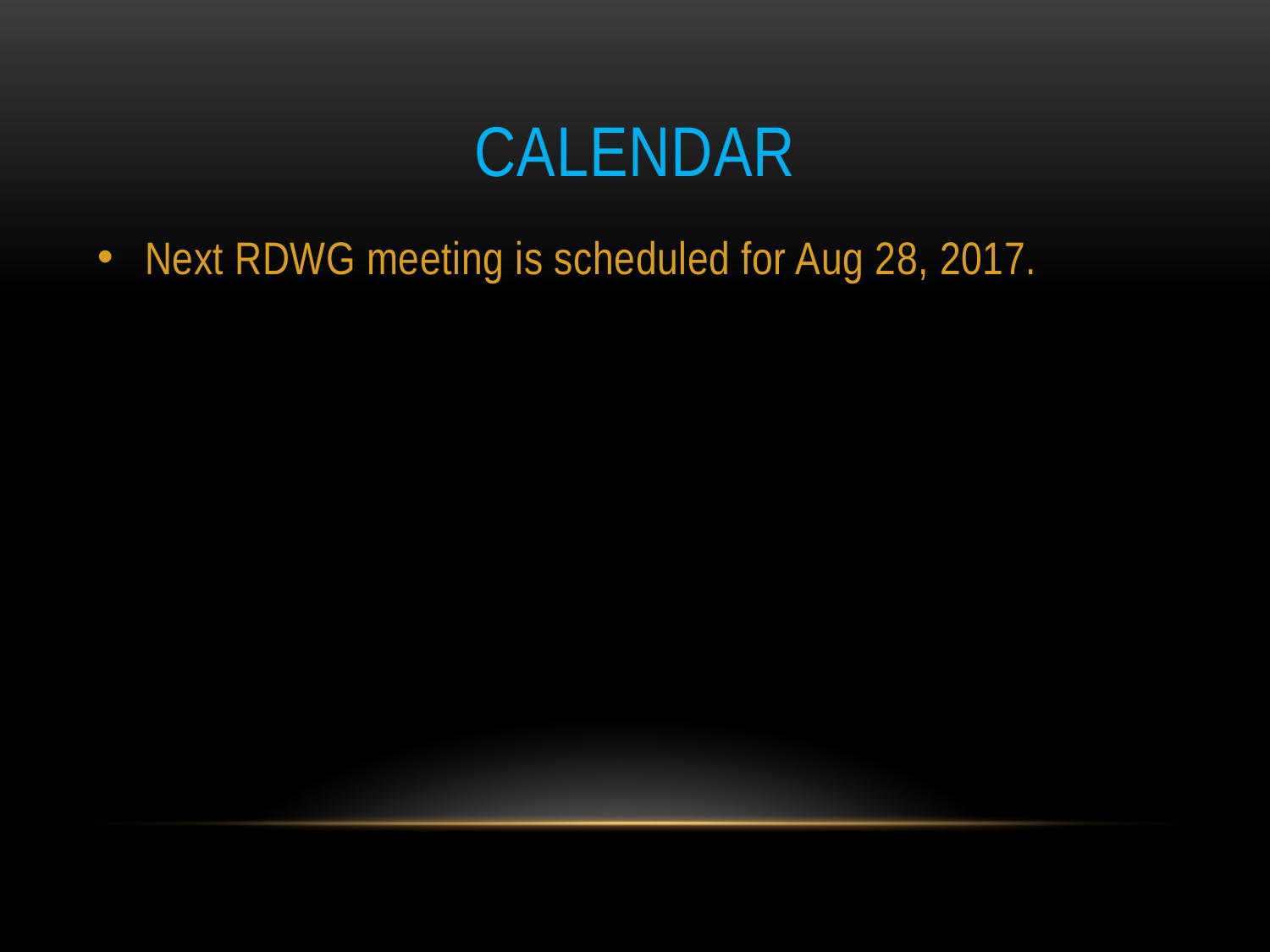

# Calendar
Next RDWG meeting is scheduled for Aug 28, 2017.